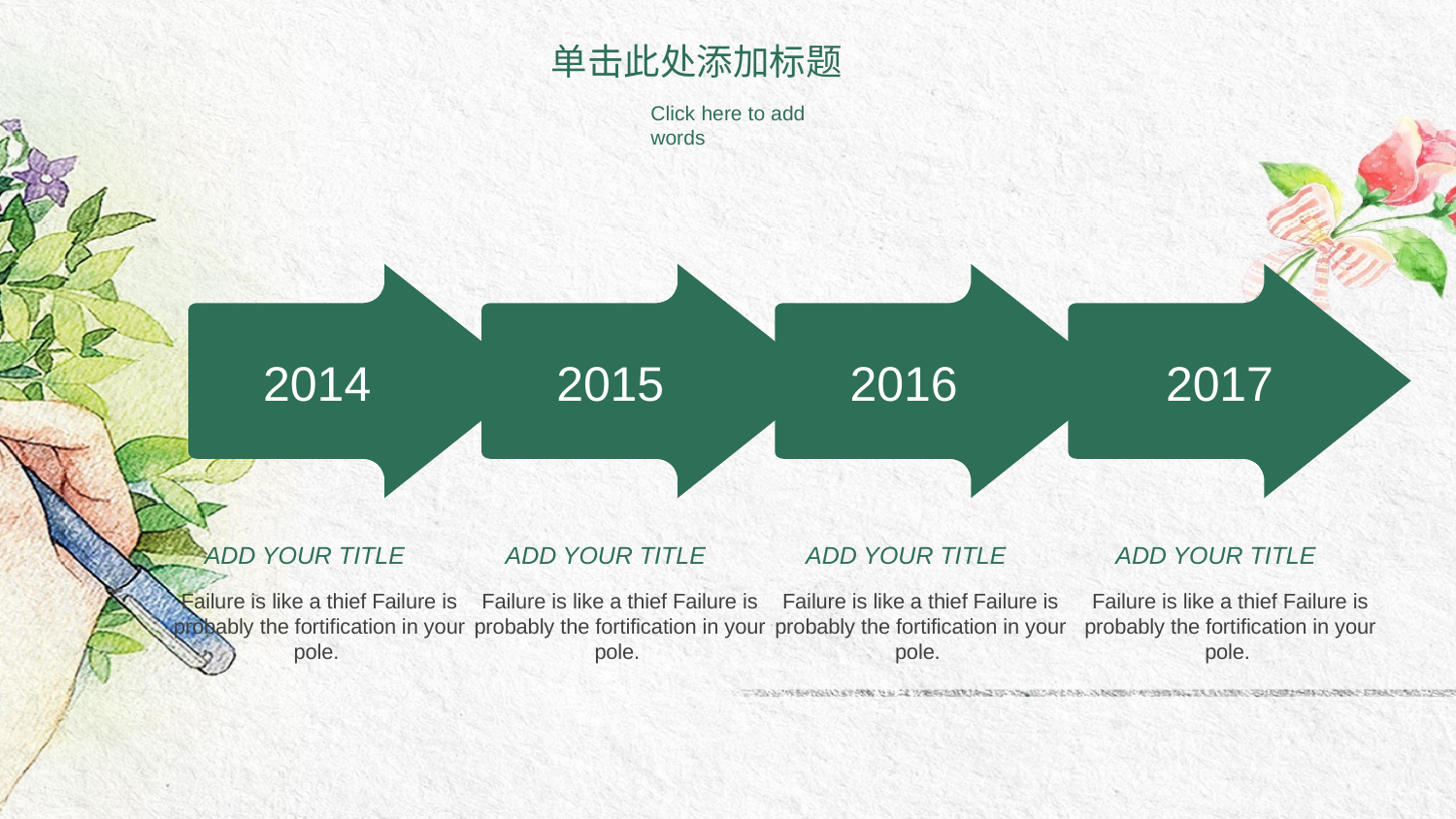

2014
2015
2016
2017
ADD YOUR TITLE
ADD YOUR TITLE
ADD YOUR TITLE
ADD YOUR TITLE
Failure is like a thief Failure is probably the fortification in your pole.
Failure is like a thief Failure is probably the fortification in your pole.
Failure is like a thief Failure is probably the fortification in your pole.
Failure is like a thief Failure is probably the fortification in your pole.